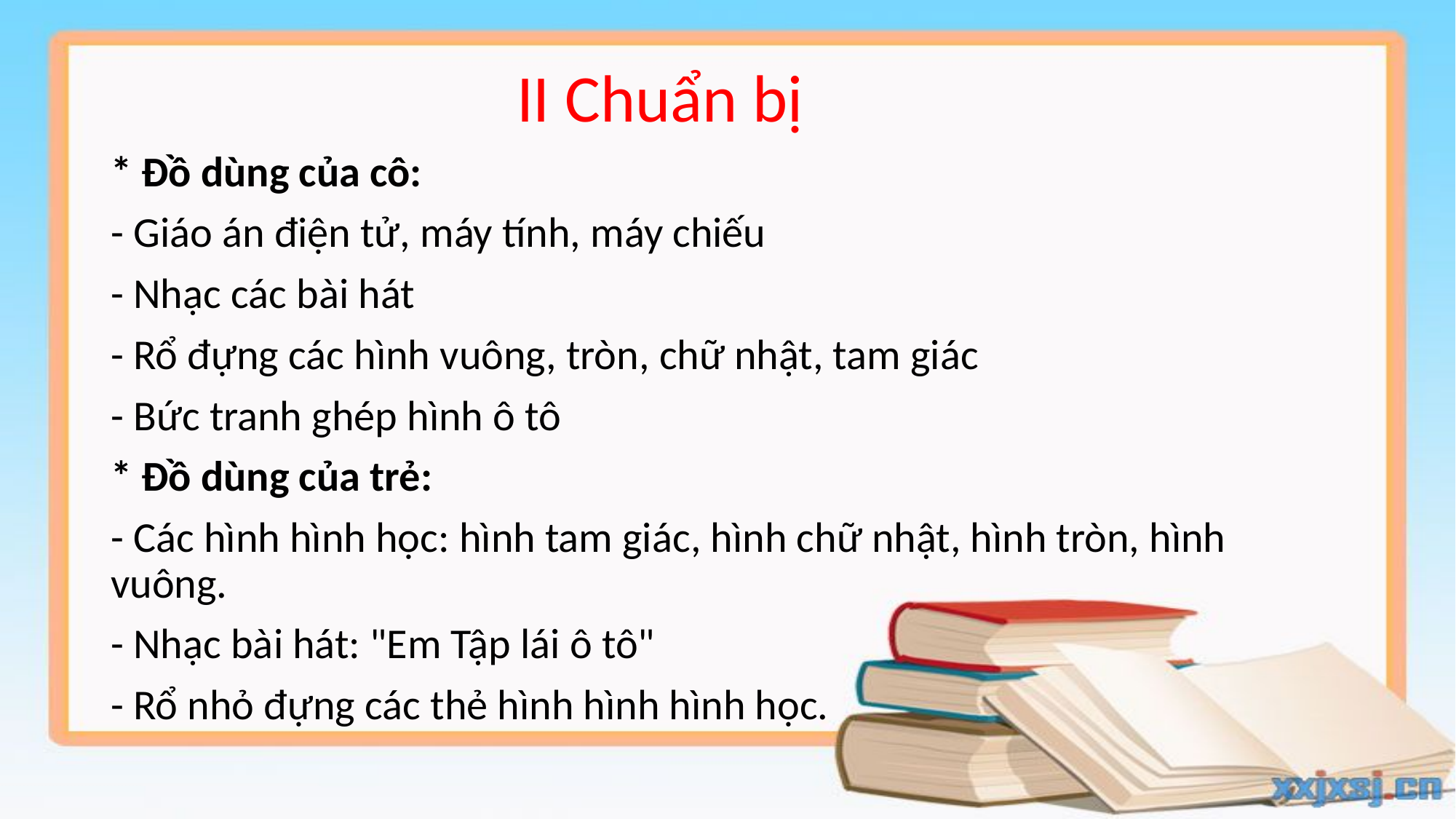

# II Chuẩn bị
* Đồ dùng của cô:
- Giáo án điện tử, máy tính, máy chiếu
- Nhạc các bài hát
- Rổ đựng các hình vuông, tròn, chữ nhật, tam giác
- Bức tranh ghép hình ô tô
* Đồ dùng của trẻ:
- Các hình hình học: hình tam giác, hình chữ nhật, hình tròn, hình vuông.
- Nhạc bài hát: "Em Tập lái ô tô"
- Rổ nhỏ đựng các thẻ hình hình hình học.